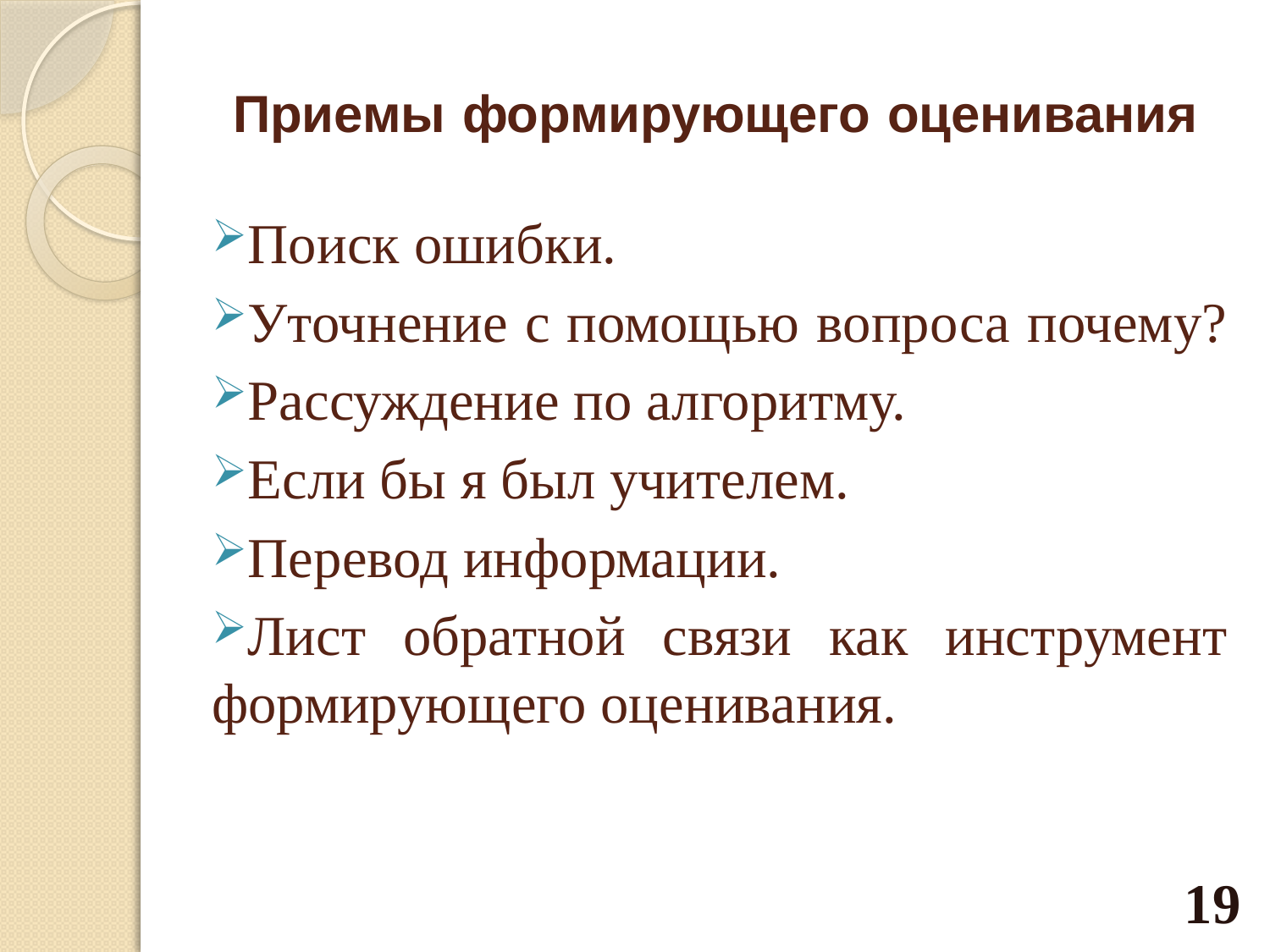

# Приемы формирующего оценивания
Поиск ошибки.
Уточнение с помощью вопроса почему?
Рассуждение по алгоритму.
Если бы я был учителем.
Перевод информации.
Лист обратной связи как инструмент формирующего оценивания.

19